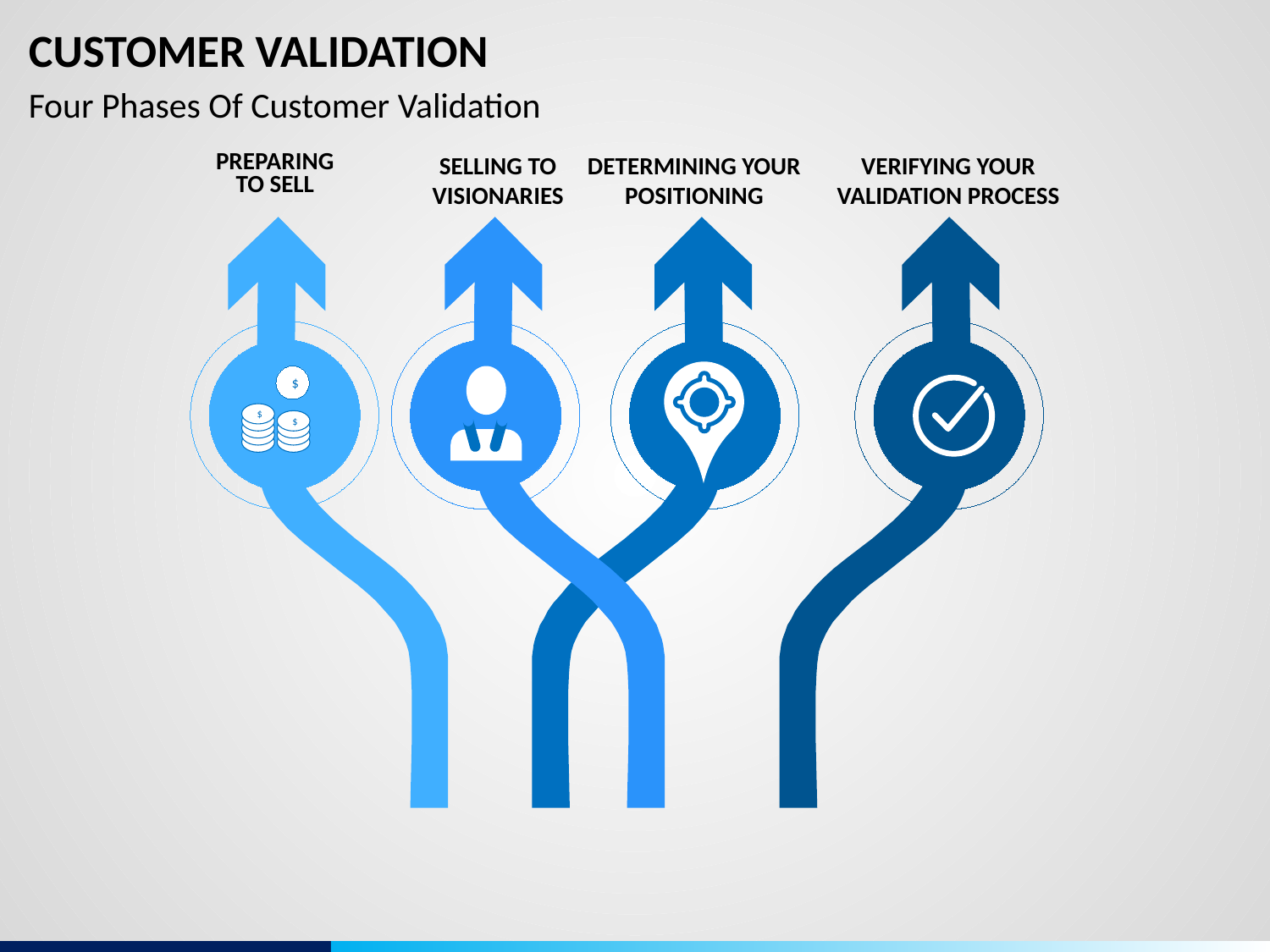

# CUSTOMER VALIDATION
Four Phases Of Customer Validation
PREPARING TO SELL
SELLING TO VISIONARIES
DETERMINING YOUR POSITIONING
VERIFYING YOUR VALIDATION PROCESS

$
$

$